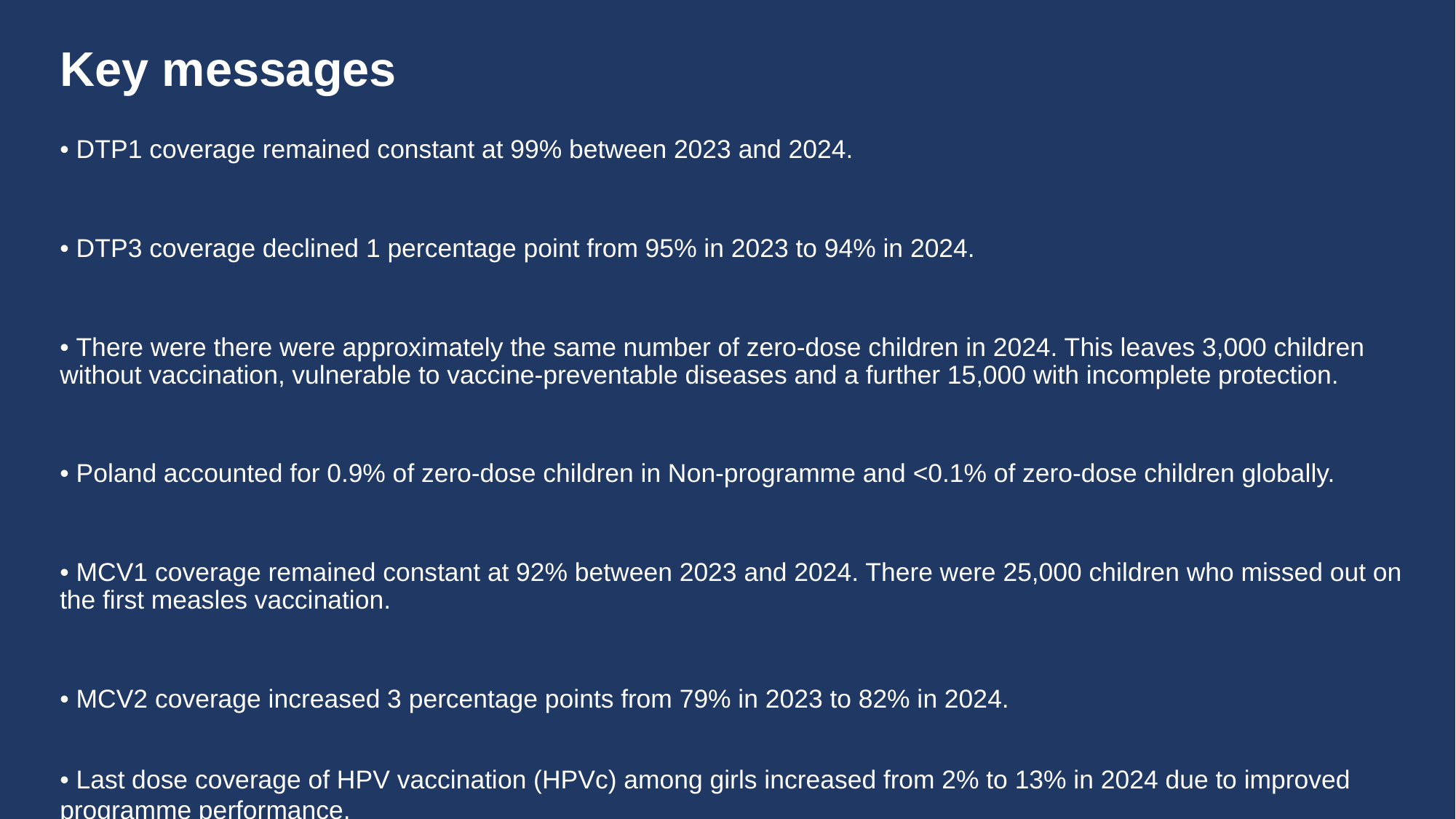

# Key messages
• DTP1 coverage remained constant at 99% between 2023 and 2024.

• DTP3 coverage declined 1 percentage point from 95% in 2023 to 94% in 2024.

• There were there were approximately the same number of zero-dose children in 2024. This leaves 3,000 children without vaccination, vulnerable to vaccine-preventable diseases and a further 15,000 with incomplete protection.

• Poland accounted for 0.9% of zero-dose children in Non-programme and <0.1% of zero-dose children globally.

• MCV1 coverage remained constant at 92% between 2023 and 2024. There were 25,000 children who missed out on the first measles vaccination.

• MCV2 coverage increased 3 percentage points from 79% in 2023 to 82% in 2024.

• Last dose coverage of HPV vaccination (HPVc) among girls increased from 2% to 13% in 2024 due to improved programme performance.